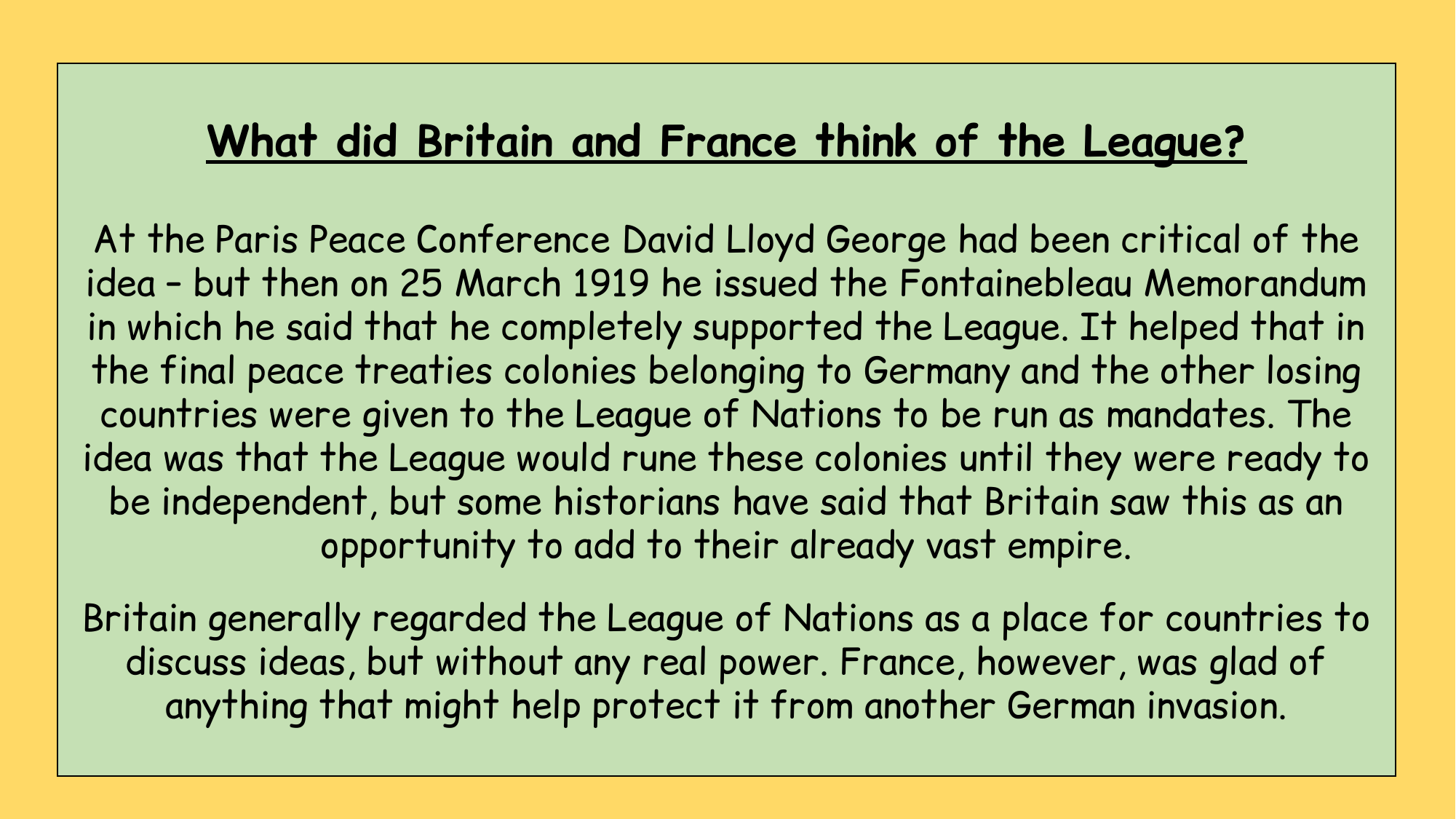

What did Britain and France think of the League?

At the Paris Peace Conference David Lloyd George had been critical of the idea – but then on 25 March 1919 he issued the Fontainebleau Memorandum in which he said that he completely supported the League. It helped that in the final peace treaties colonies belonging to Germany and the other losing countries were given to the League of Nations to be run as mandates. The idea was that the League would rune these colonies until they were ready to be independent, but some historians have said that Britain saw this as an opportunity to add to their already vast empire.

Britain generally regarded the League of Nations as a place for countries to discuss ideas, but without any real power. France, however, was glad of anything that might help protect it from another German invasion.